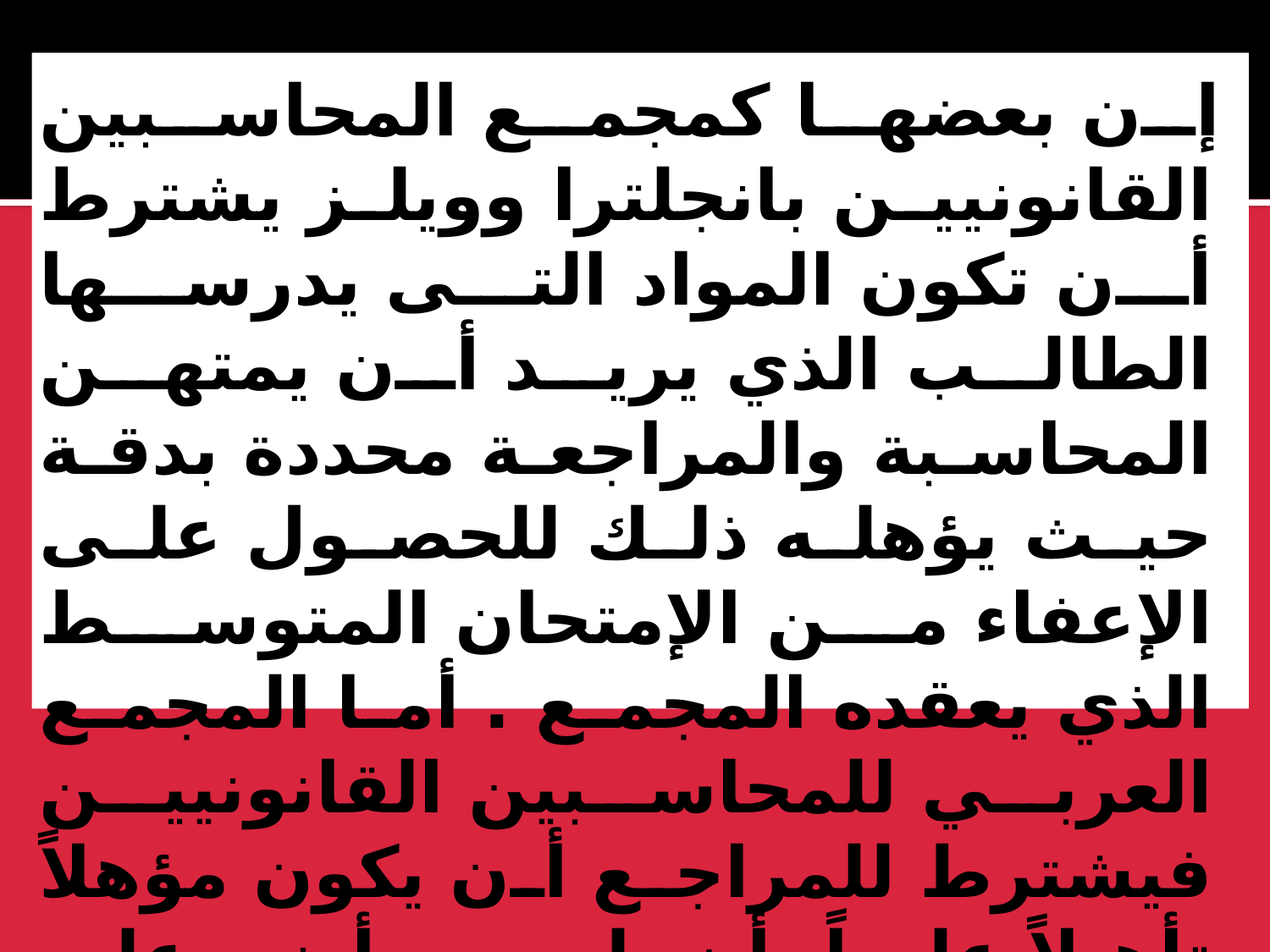

إن بعضها كمجمع المحاسبين القانونيين بانجلترا وويلز يشترط أن تكون المواد التى يدرسها الطالب الذي يريد أن يمتهن المحاسبة والمراجعة محددة بدقة حيث يؤهله ذلك للحصول على الإعفاء من الإمتحان المتوسط الذي يعقده المجمع . أما المجمع العربي للمحاسبين القانونيين فيشترط للمراجع أن يكون مؤهلاً تأهيلاً علمياً بأن يلم بحد أدني على ما يلي: